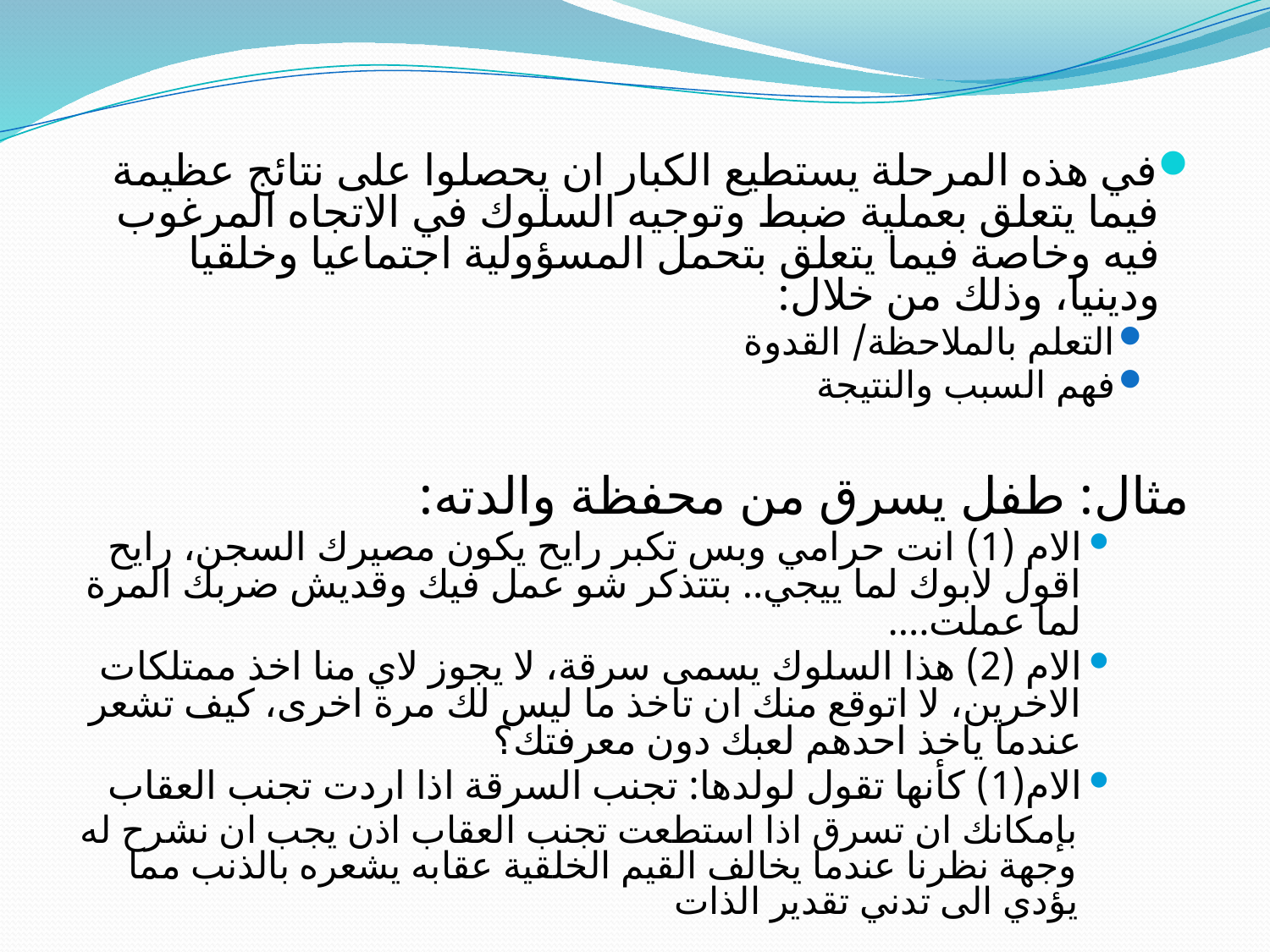

في هذه المرحلة يستطيع الكبار ان يحصلوا على نتائج عظيمة فيما يتعلق بعملية ضبط وتوجيه السلوك في الاتجاه المرغوب فيه وخاصة فيما يتعلق بتحمل المسؤولية اجتماعيا وخلقيا ودينيا، وذلك من خلال:
التعلم بالملاحظة/ القدوة
فهم السبب والنتيجة

مثال: طفل يسرق من محفظة والدته:
الام (1) انت حرامي وبس تكبر رايح يكون مصيرك السجن، رايح اقول لابوك لما ييجي.. بتتذكر شو عمل فيك وقديش ضربك المرة لما عملت....
الام (2) هذا السلوك يسمى سرقة، لا يجوز لاي منا اخذ ممتلكات الاخرين، لا اتوقع منك ان تاخذ ما ليس لك مرة اخرى، كيف تشعر عندما ياخذ احدهم لعبك دون معرفتك؟
الام(1) كأنها تقول لولدها: تجنب السرقة اذا اردت تجنب العقاب
بإمكانك ان تسرق اذا استطعت تجنب العقاب اذن يجب ان نشرح له وجهة نظرنا عندما يخالف القيم الخلقية عقابه يشعره بالذنب مما يؤدي الى تدني تقدير الذات